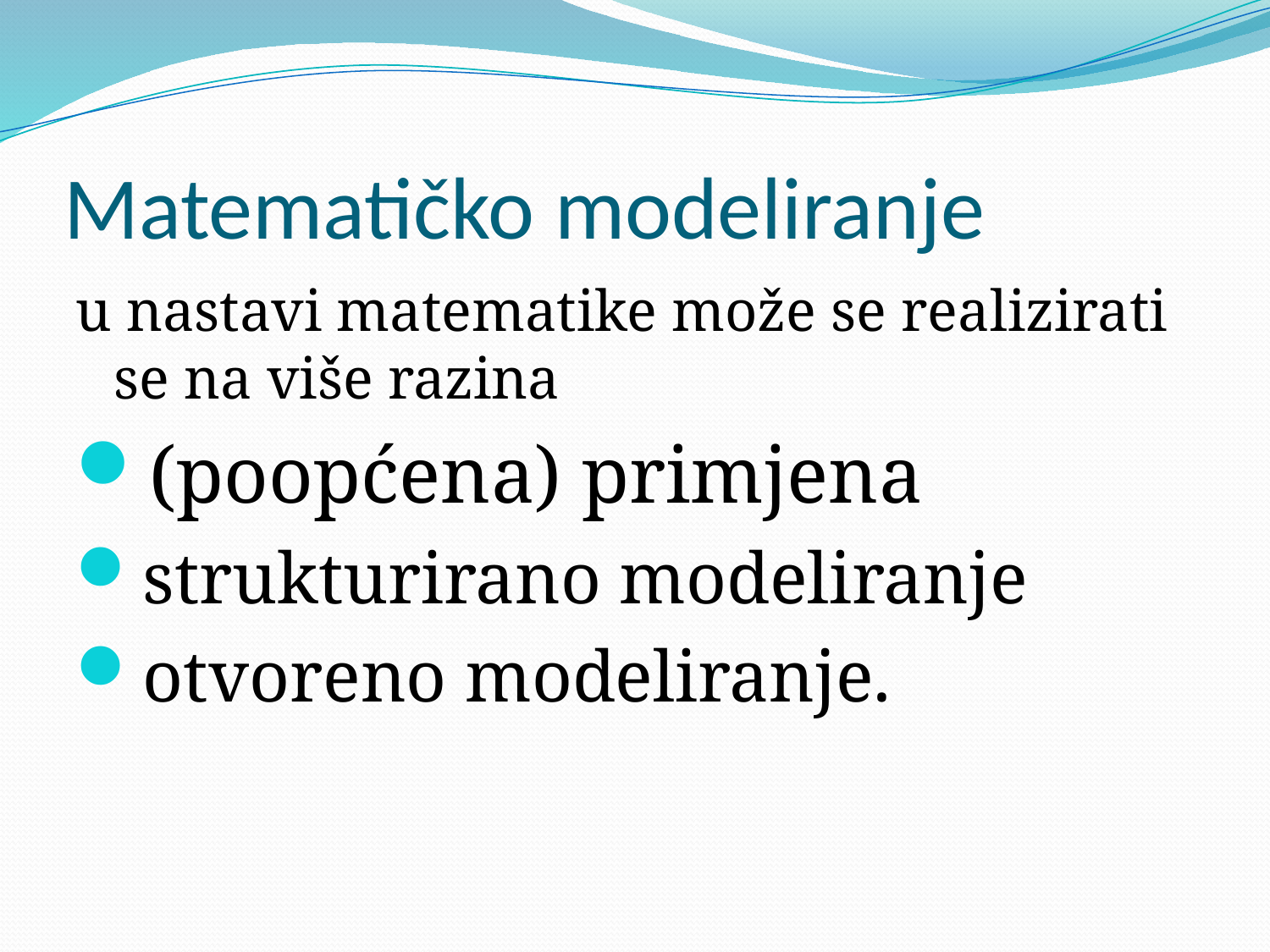

# Matematičko modeliranje
u nastavi matematike može se realizirati se na više razina
(poopćena) primjena
strukturirano modeliranje
otvoreno modeliranje.